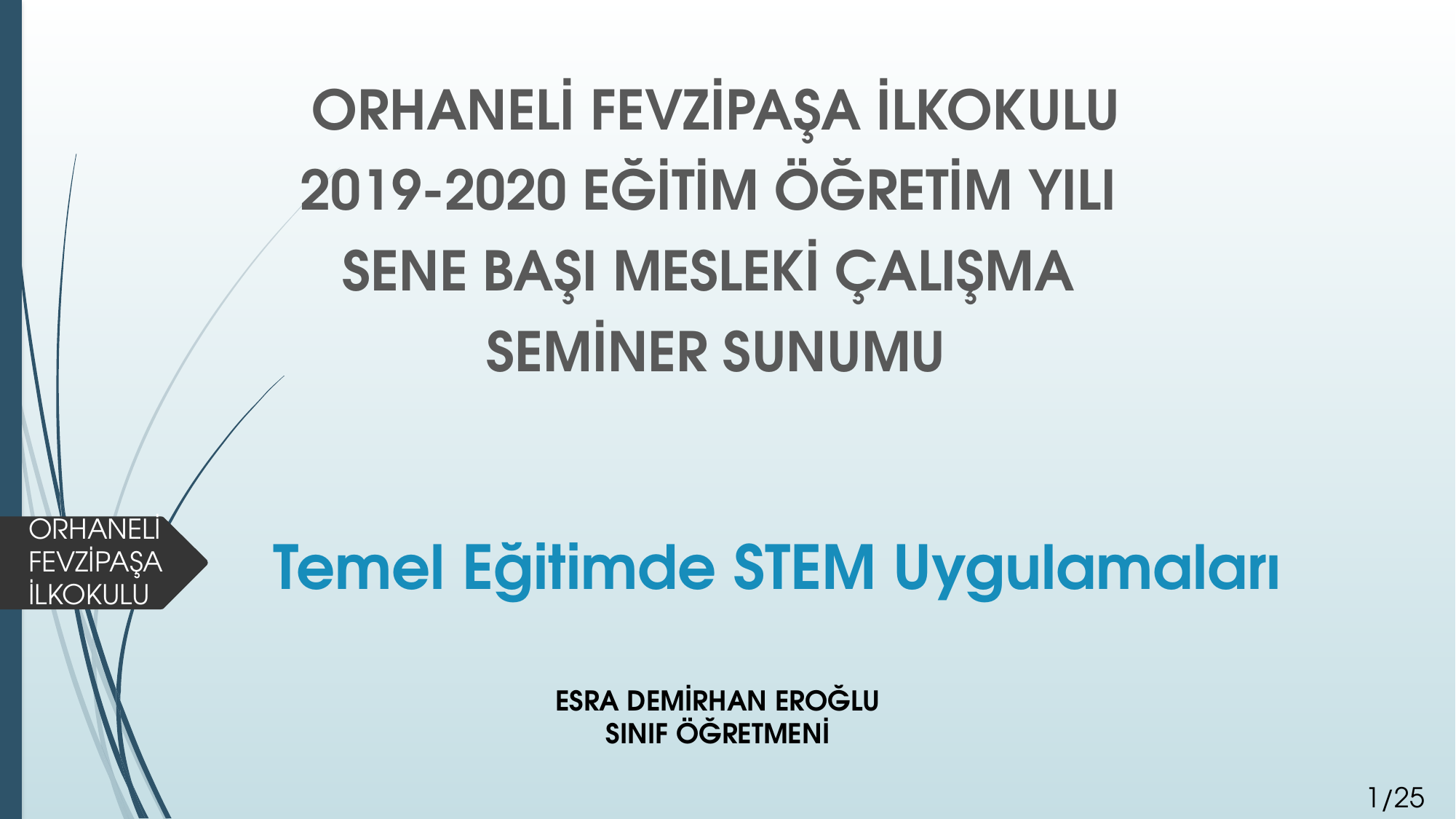

ORHANELİ FEVZİPAŞA İLKOKULU
2019-2020 EĞİTİM ÖĞRETİM YILI
SENE BAŞI MESLEKİ ÇALIŞMA
SEMİNER SUNUMU

# Temel Eğitimde STEM Uygulamaları
ORHANELİ FEVZİPAŞA İLKOKULU
ESRA DEMİRHAN EROĞLU
SINIF ÖĞRETMENİ
1/25